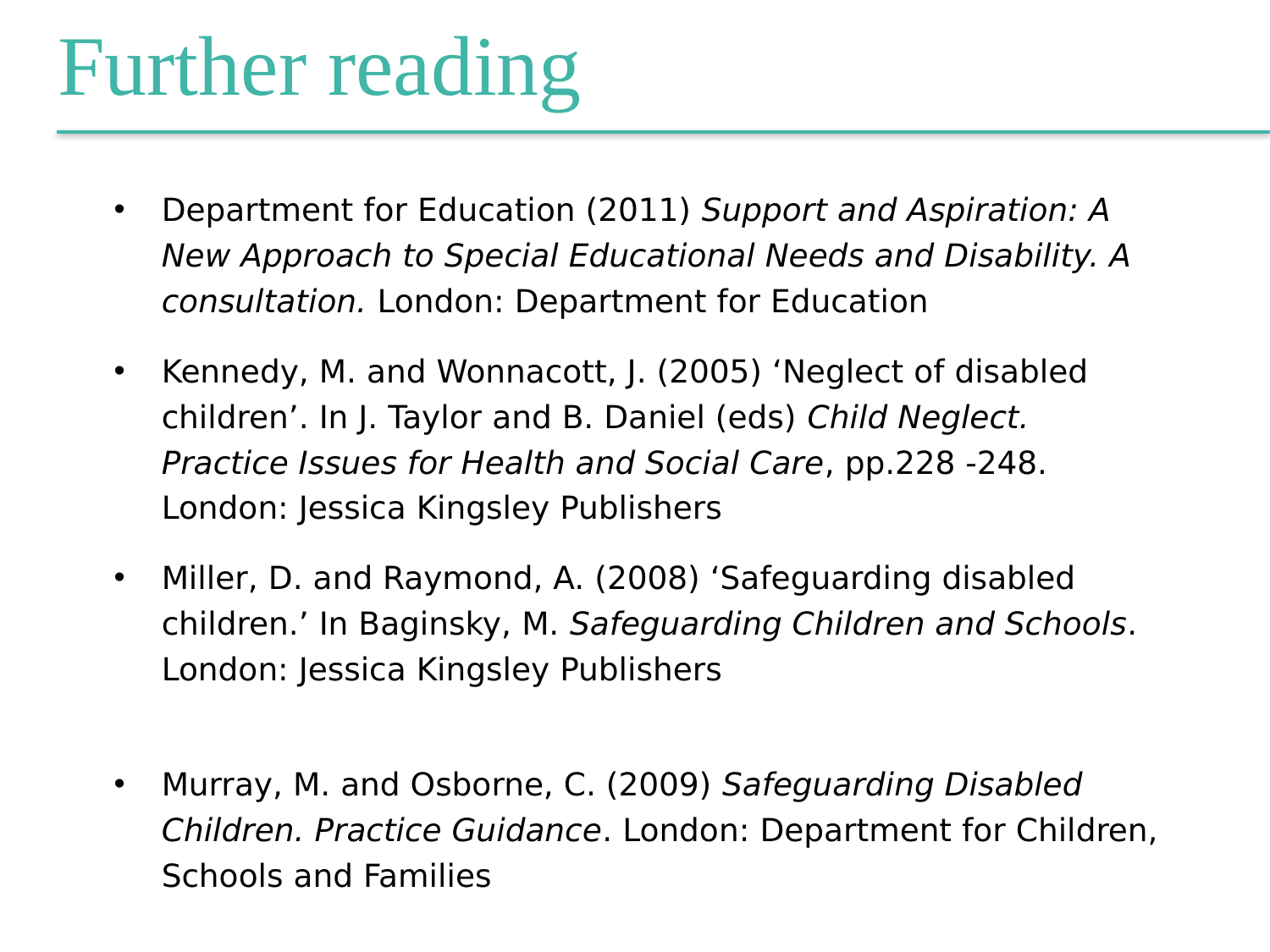

Further reading
Department for Education (2011) Support and Aspiration: A New Approach to Special Educational Needs and Disability. A consultation. London: Department for Education
Kennedy, M. and Wonnacott, J. (2005) ‘Neglect of disabled children’. In J. Taylor and B. Daniel (eds) Child Neglect. Practice Issues for Health and Social Care, pp.228 -248. London: Jessica Kingsley Publishers
Miller, D. and Raymond, A. (2008) ‘Safeguarding disabled children.’ In Baginsky, M. Safeguarding Children and Schools. London: Jessica Kingsley Publishers
Murray, M. and Osborne, C. (2009) Safeguarding Disabled Children. Practice Guidance. London: Department for Children, Schools and Families